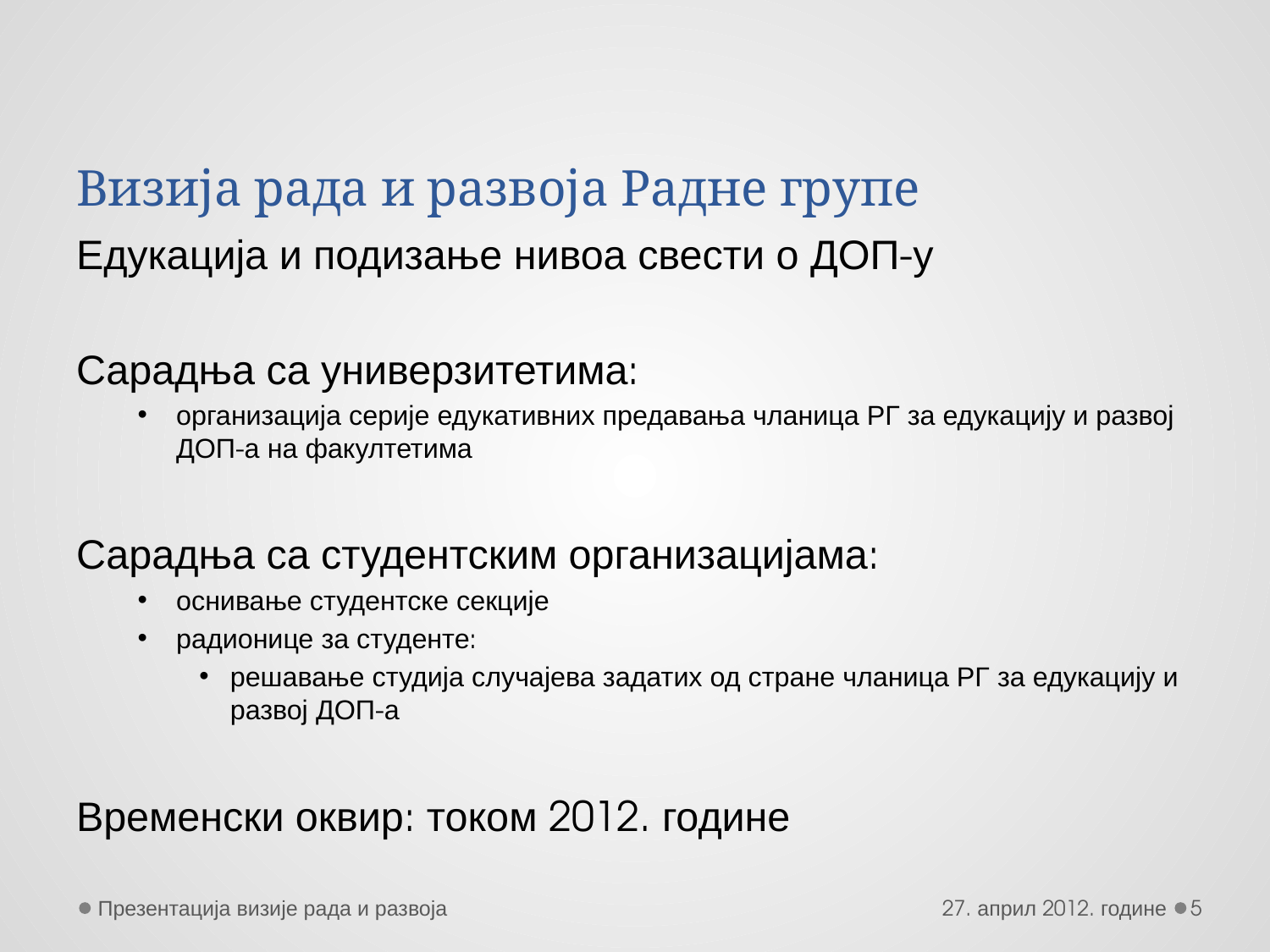

# Визија рада и развоја Радне групе
Едукација и подизање нивоа свести о ДОП-у

Сарадња са универзитетима:
организација серије едукативних предавања чланица РГ за едукацију и развој ДОП-а на факултетима

Сарадња са студентским организацијама:
оснивање студентске секције
радионице за студенте:
решавање студија случајева задатих од стране чланица РГ за едукацију и развој ДОП-а

Временски оквир: током 2012. године
Презентација визије рада и развоја
27. април 2012. године
5